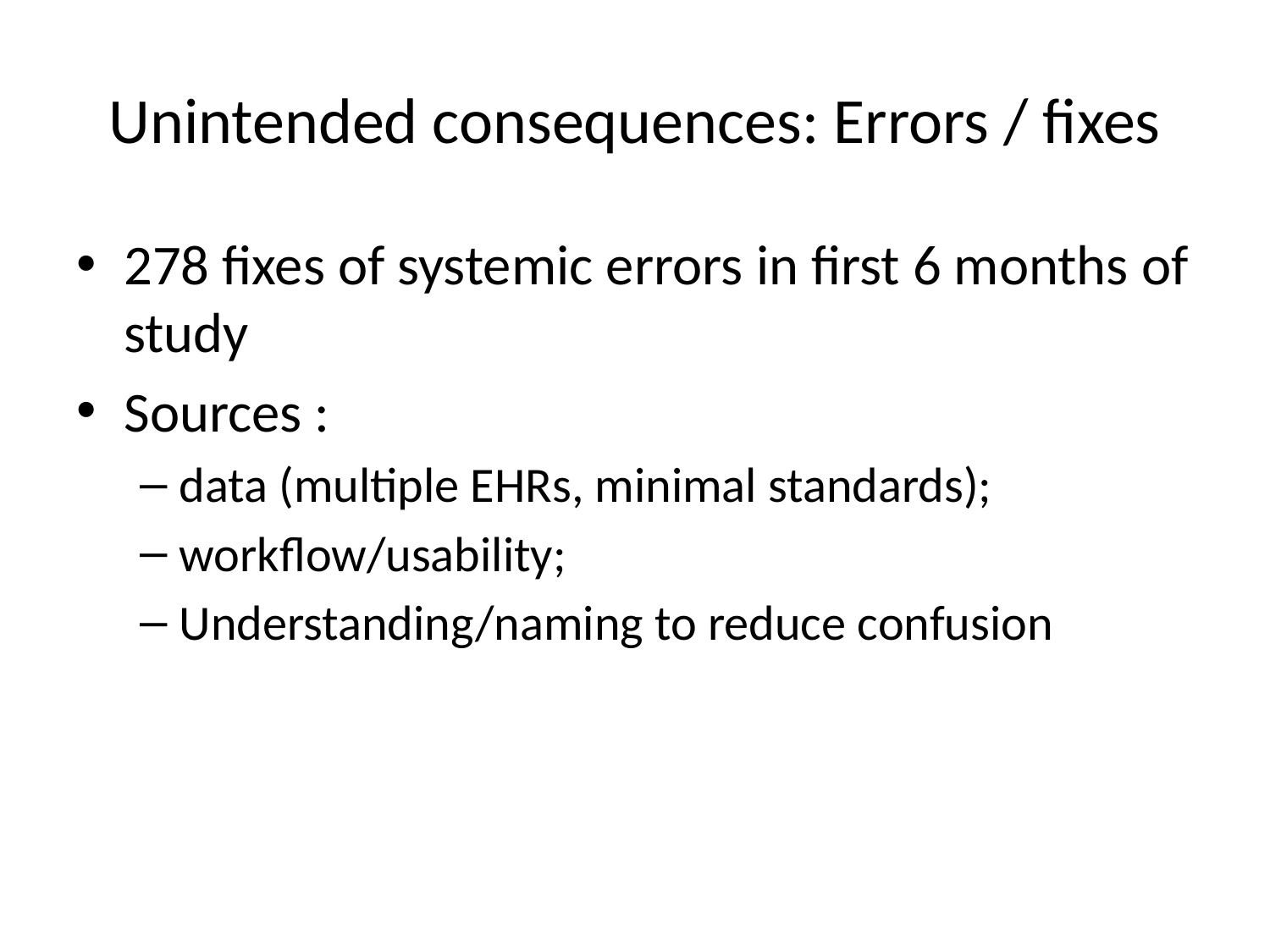

# Unintended consequences: Errors / fixes
278 fixes of systemic errors in first 6 months of study
Sources :
data (multiple EHRs, minimal standards);
workflow/usability;
Understanding/naming to reduce confusion